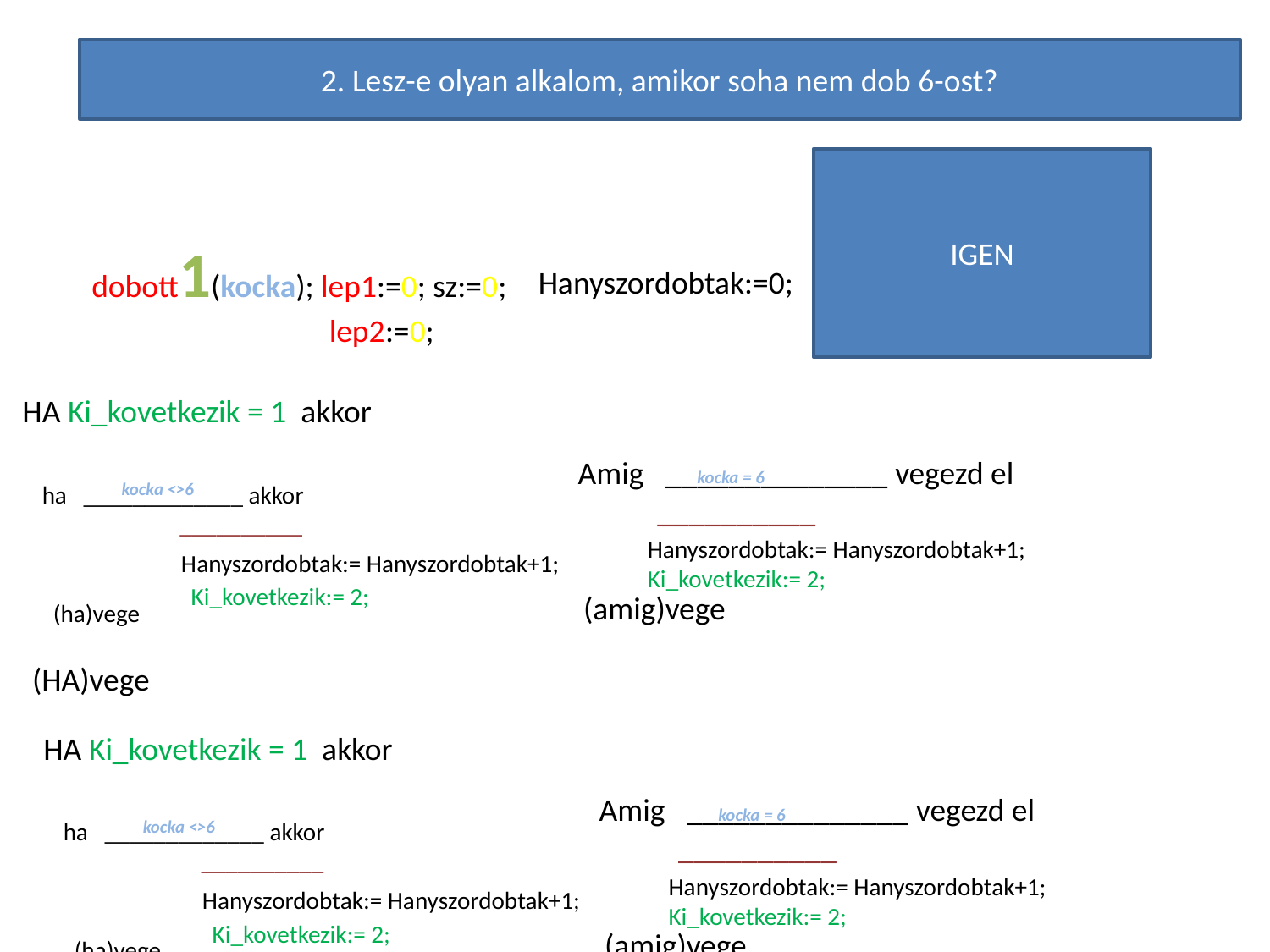

2. Lesz-e olyan alkalom, amikor soha nem dob 6-ost?
Feladat adatai:
IGEN
dobott1(kocka); lep1:=0; sz:=0;
                                 lep2:=0;
Hanyszordobtak:=0;
HA Ki_kovetkezik = 1  akkor
Amig   ______________ vegezd el
           __________

 (amig)vege
kocka = 6
kocka <>6
Hanyszordobtak:= Hanyszordobtak+1;
Ki_kovetkezik:= 2;
ha   _____________ akkor
                         __________

  (ha)vege
(HA)vege
Hanyszordobtak:= Hanyszordobtak+1;
Ki_kovetkezik:= 2;
HA Ki_kovetkezik = 1  akkor
Amig   ______________ vegezd el
           __________

 (amig)vege
kocka = 6
kocka <>6
Hanyszordobtak:= Hanyszordobtak+1;
Ki_kovetkezik:= 2;
ha   _____________ akkor
                         __________

  (ha)vege
(HA)vege
Hanyszordobtak:= Hanyszordobtak+1;
Ki_kovetkezik:= 2;